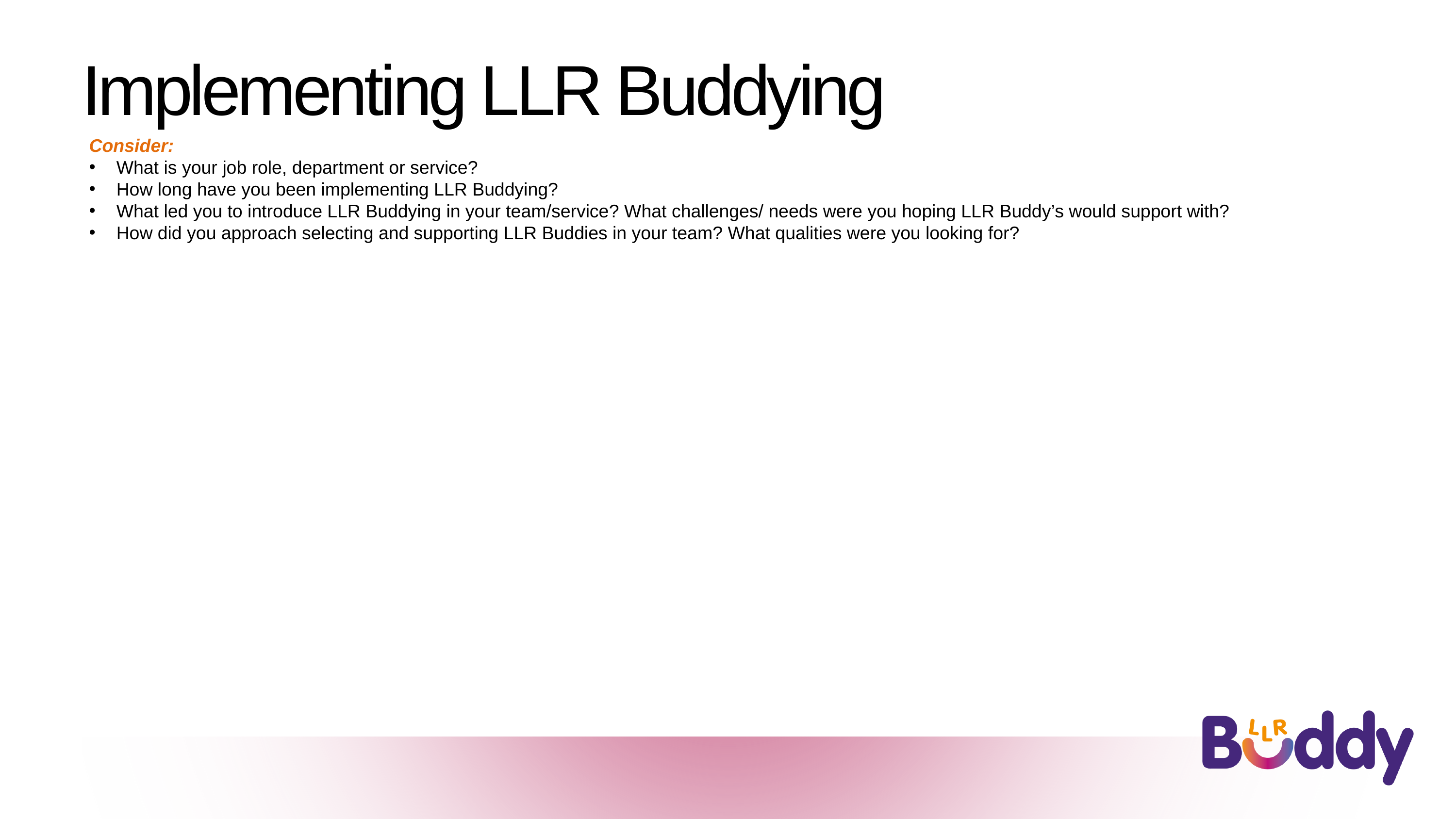

Consider:
What is your job role, department or service?
How long have you been implementing LLR Buddying?
What led you to introduce LLR Buddying in your team/service? What challenges/ needs were you hoping LLR Buddy’s would support with?
How did you approach selecting and supporting LLR Buddies in your team? What qualities were you looking for?